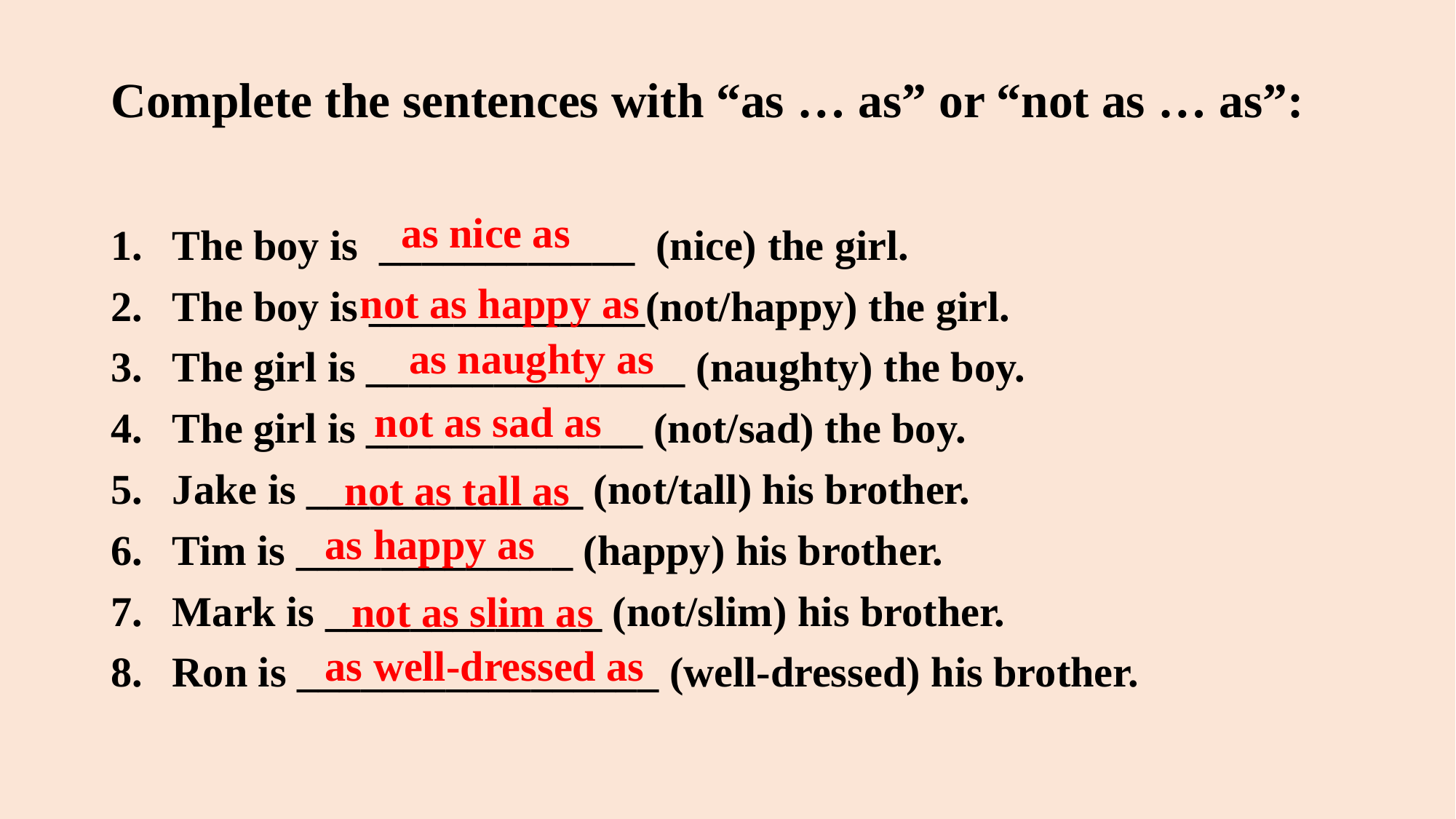

# Complete the sentences with “as … as” or “not as … as”:
as nice as
The boy is  ____________  (nice) the girl.
The boy is _____________(not/happy) the girl.
The girl is _______________ (naughty) the boy.
The girl is _____________ (not/sad) the boy.
Jake is _____________ (not/tall) his brother.
Tim is _____________ (happy) his brother.
Mark is _____________ (not/slim) his brother.
Ron is _________________ (well-dressed) his brother.

not as happy as
 as naughty as
not as sad as
not as tall as
as happy as
not as slim as
as well-dressed as